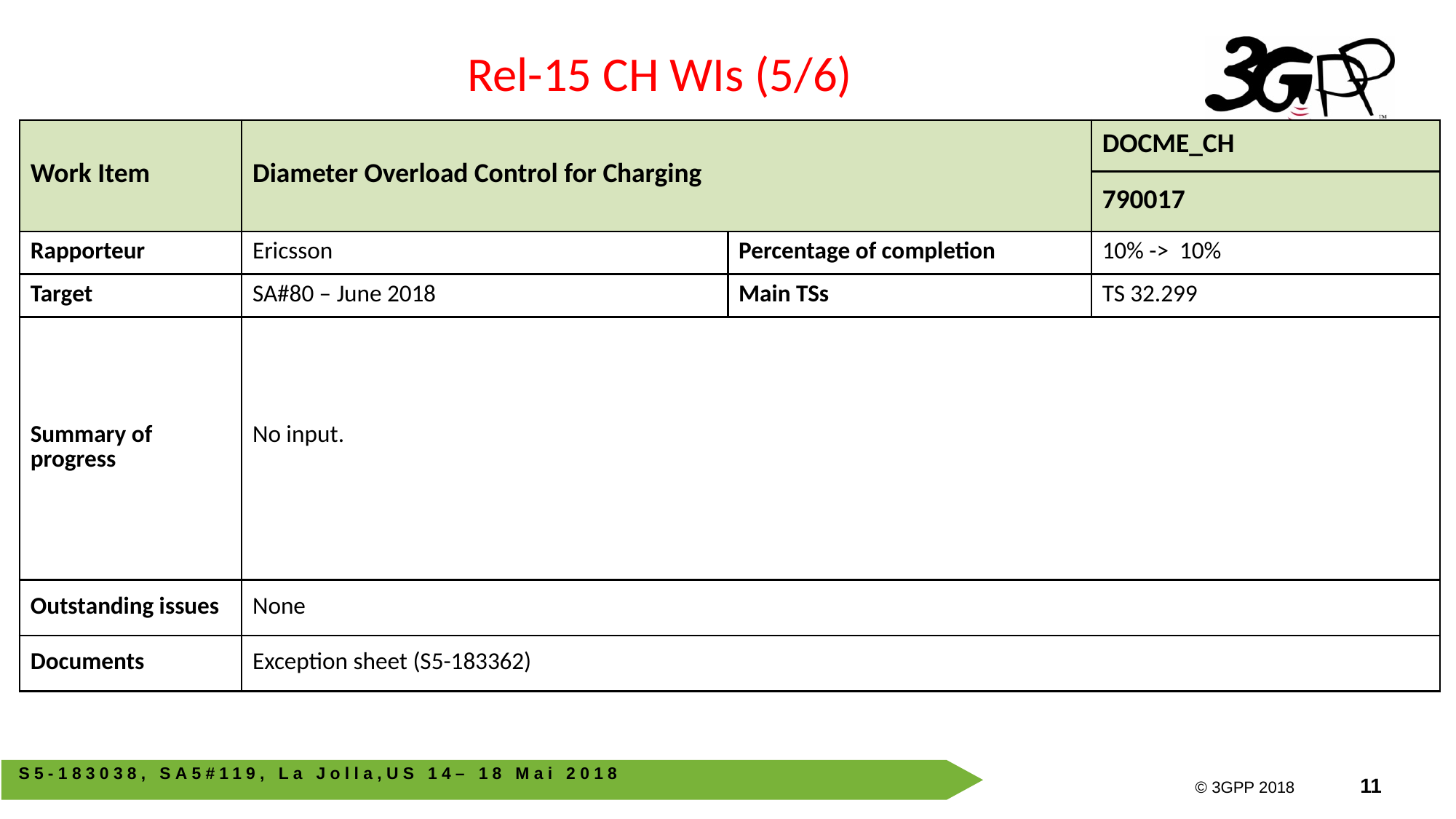

Rel-15 CH WIs (5/6)
| Work Item | Diameter Overload Control for Charging |  | DOCME\_CH |
| --- | --- | --- | --- |
|  |  |  | 790017 |
| Rapporteur | Ericsson | Percentage of completion | 10% -> 10% |
| Target | SA#80 – June 2018 | Main TSs | TS 32.299 |
| Summary of progress | No input. |  |  |
| Outstanding issues | None |  |  |
| Documents | Exception sheet (S5-183362) |  |  |